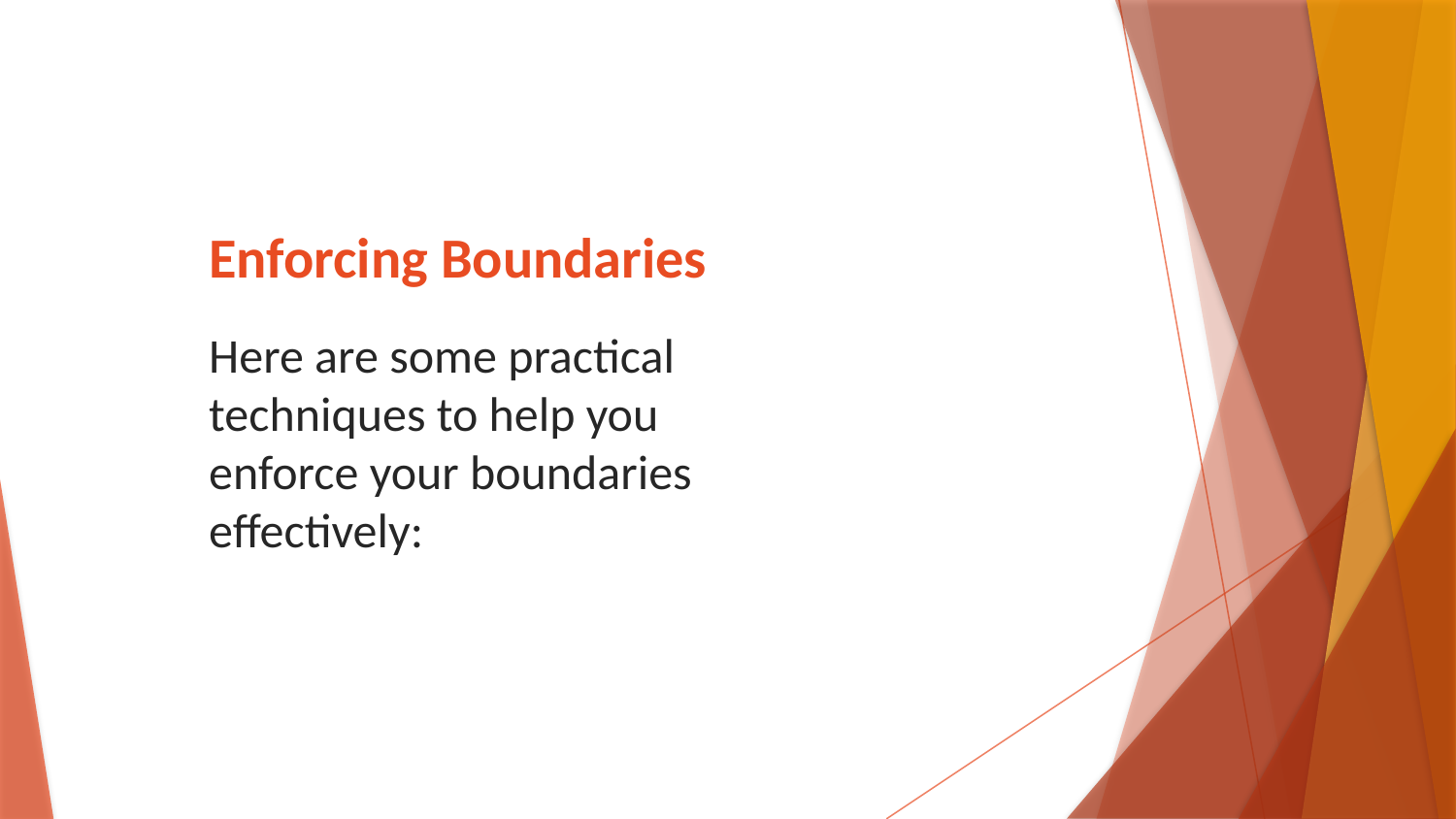

# Enforcing Boundaries
Here are some practical techniques to help you enforce your boundaries effectively: